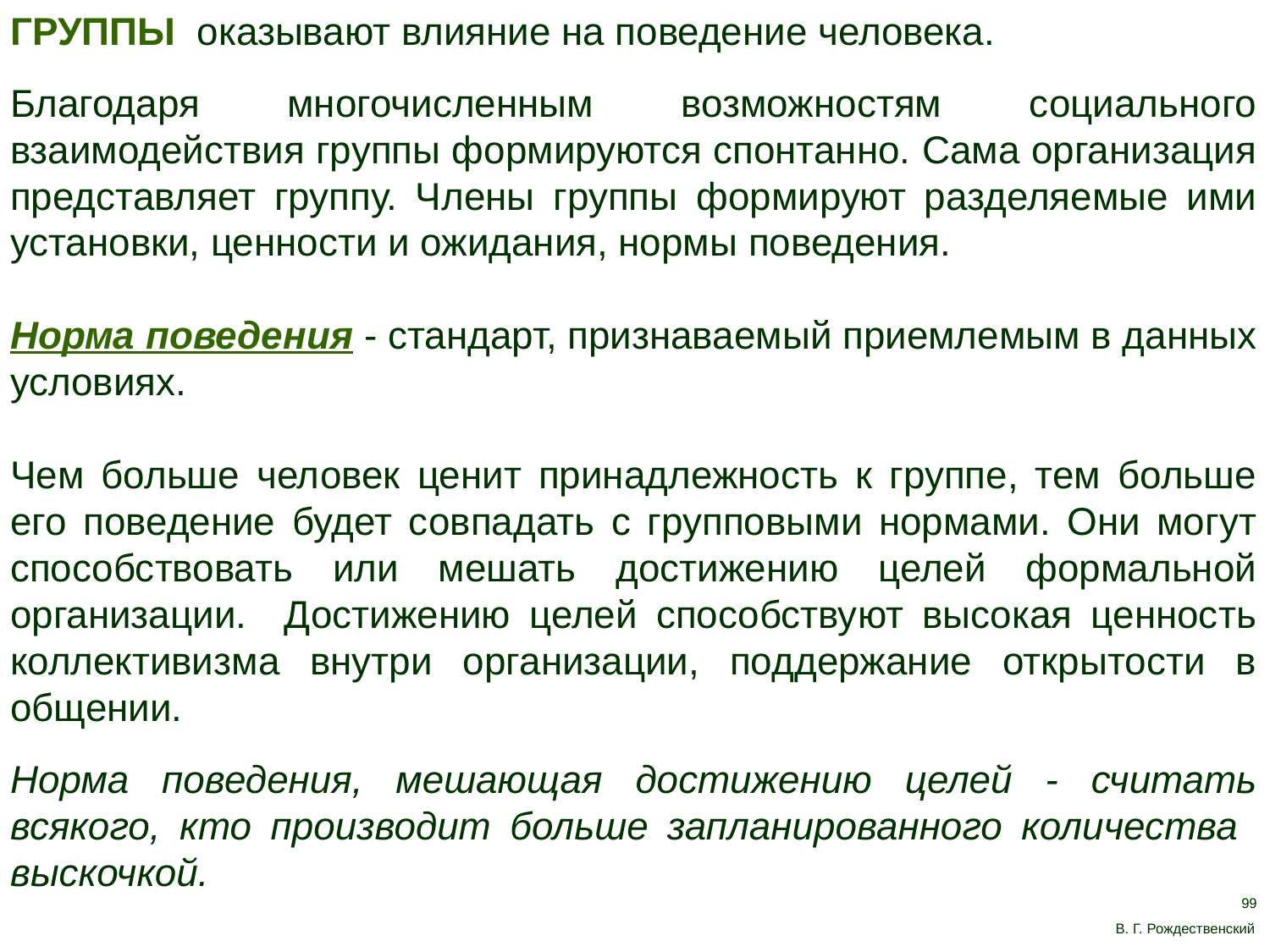

ГРУППЫ  оказывают влияние на поведение человека.

Благодаря многочисленным возможностям социального взаимодействия группы формируются спонтанно. Сама организация представляет группу. Члены группы формируют разделяемые ими установки, ценности и ожидания, нормы поведения.

Норма поведения - стандарт, признаваемый приемлемым в данных условиях.

Чем больше человек ценит принадлежность к группе, тем больше его поведение будет совпадать с групповыми нормами. Они могут способствовать или мешать достижению целей формальной организации.  Достижению целей способствуют высокая ценность коллективизма внутри организации, поддержание открытости в общении.

Норма поведения, мешающая достижению целей - считать всякого, кто производит больше запланированного количества  выскочкой.
99
В. Г. Рождественский